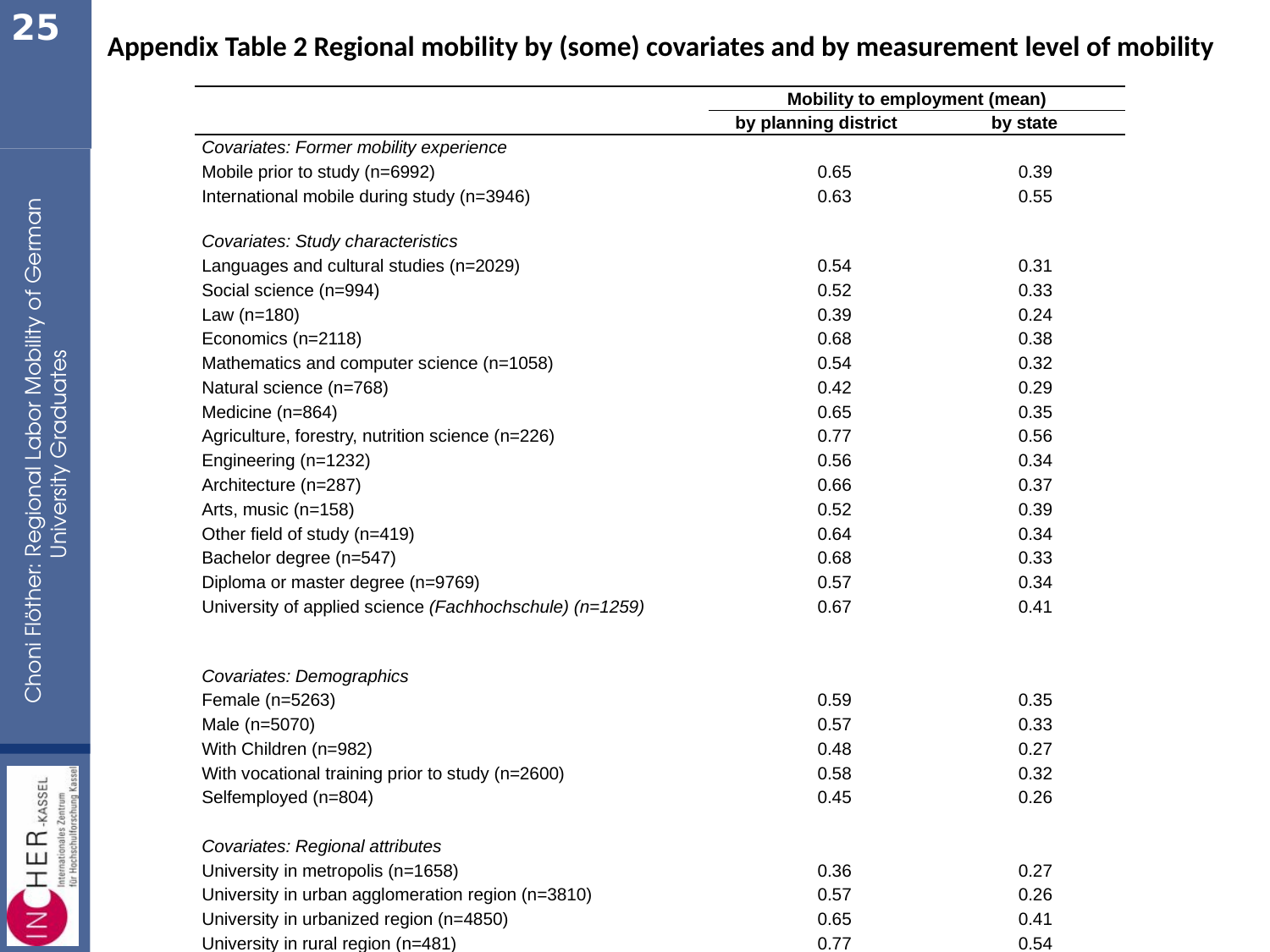

25
Appendix Table 2 Regional mobility by (some) covariates and by measurement level of mobility
|  | Mobility to employment (mean) |  |
| --- | --- | --- |
|  | by planning district | by state |
| Covariates: Former mobility experience |  |  |
| Mobile prior to study (n=6992) | 0.65 | 0.39 |
| International mobile during study (n=3946) | 0.63 | 0.55 |
|  |  |  |
| Covariates: Study characteristics |  |  |
| Languages and cultural studies (n=2029) | 0.54 | 0.31 |
| Social science (n=994) | 0.52 | 0.33 |
| Law (n=180) | 0.39 | 0.24 |
| Economics (n=2118) | 0.68 | 0.38 |
| Mathematics and computer science (n=1058) | 0.54 | 0.32 |
| Natural science (n=768) | 0.42 | 0.29 |
| Medicine (n=864) | 0.65 | 0.35 |
| Agriculture, forestry, nutrition science (n=226) | 0.77 | 0.56 |
| Engineering (n=1232) | 0.56 | 0.34 |
| Architecture (n=287) | 0.66 | 0.37 |
| Arts, music (n=158) | 0.52 | 0.39 |
| Other field of study (n=419) | 0.64 | 0.34 |
| Bachelor degree (n=547) | 0.68 | 0.33 |
| Diploma or master degree (n=9769) | 0.57 | 0.34 |
| University of applied science (Fachhochschule) (n=1259) | 0.67 | 0.41 |
|  |  |  |
| Covariates: Demographics |  |  |
| Female (n=5263) | 0.59 | 0.35 |
| Male (n=5070) | 0.57 | 0.33 |
| With Children (n=982) | 0.48 | 0.27 |
| With vocational training prior to study (n=2600) | 0.58 | 0.32 |
| Selfemployed (n=804) | 0.45 | 0.26 |
|  |  |  |
| Covariates: Regional attributes |  |  |
| University in metropolis (n=1658) | 0.36 | 0.27 |
| University in urban agglomeration region (n=3810) | 0.57 | 0.26 |
| University in urbanized region (n=4850) | 0.65 | 0.41 |
| University in rural region (n=481) | 0.77 | 0.54 |
|  |  |  |
| TOTAL (n=10333) | 0.58 | 0.34 |